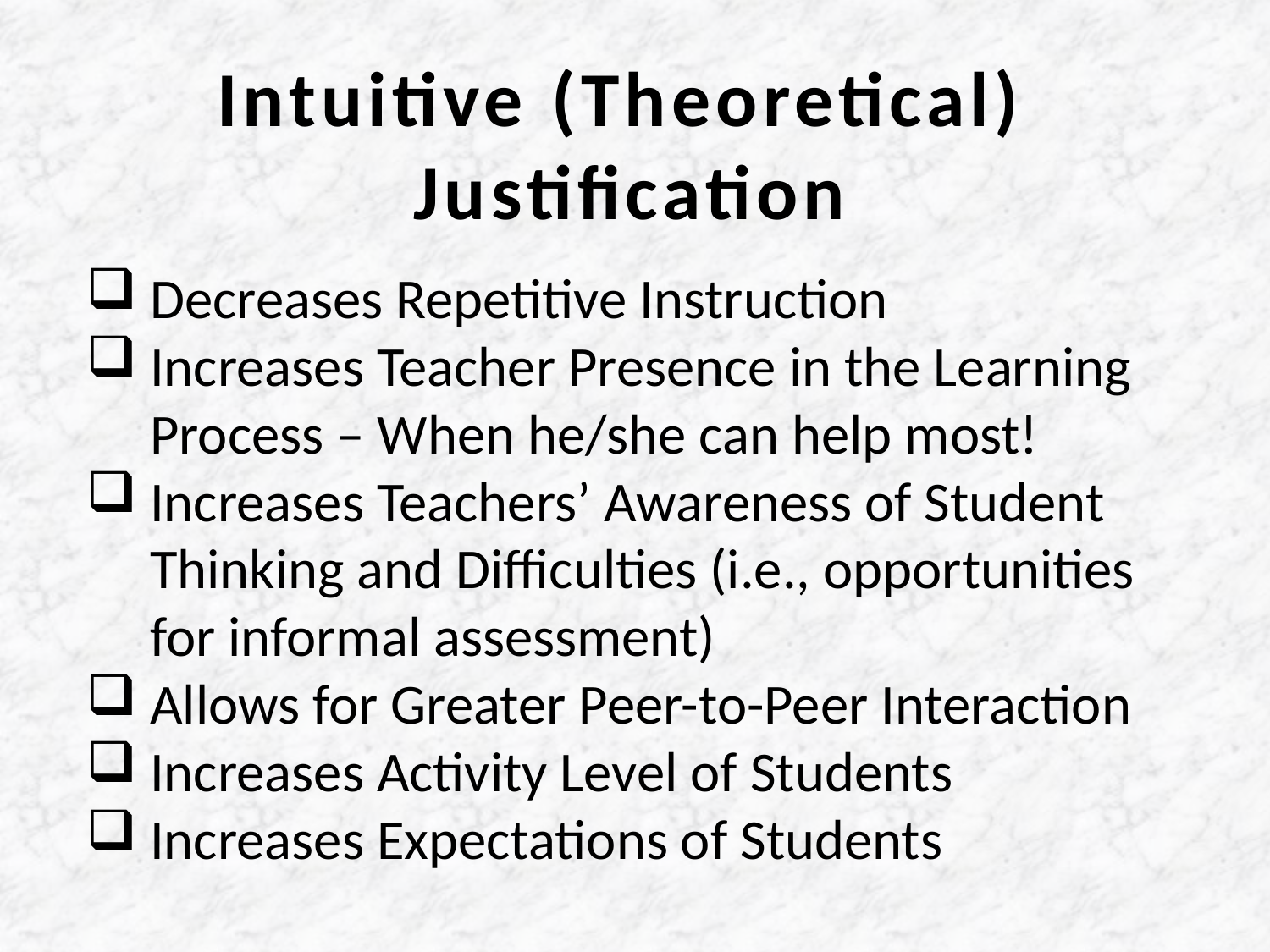

Intuitive (Theoretical)
Justification
Decreases Repetitive Instruction
Increases Teacher Presence in the Learning Process – When he/she can help most!
Increases Teachers’ Awareness of Student Thinking and Difficulties (i.e., opportunities for informal assessment)
Allows for Greater Peer-to-Peer Interaction
Increases Activity Level of Students
Increases Expectations of Students